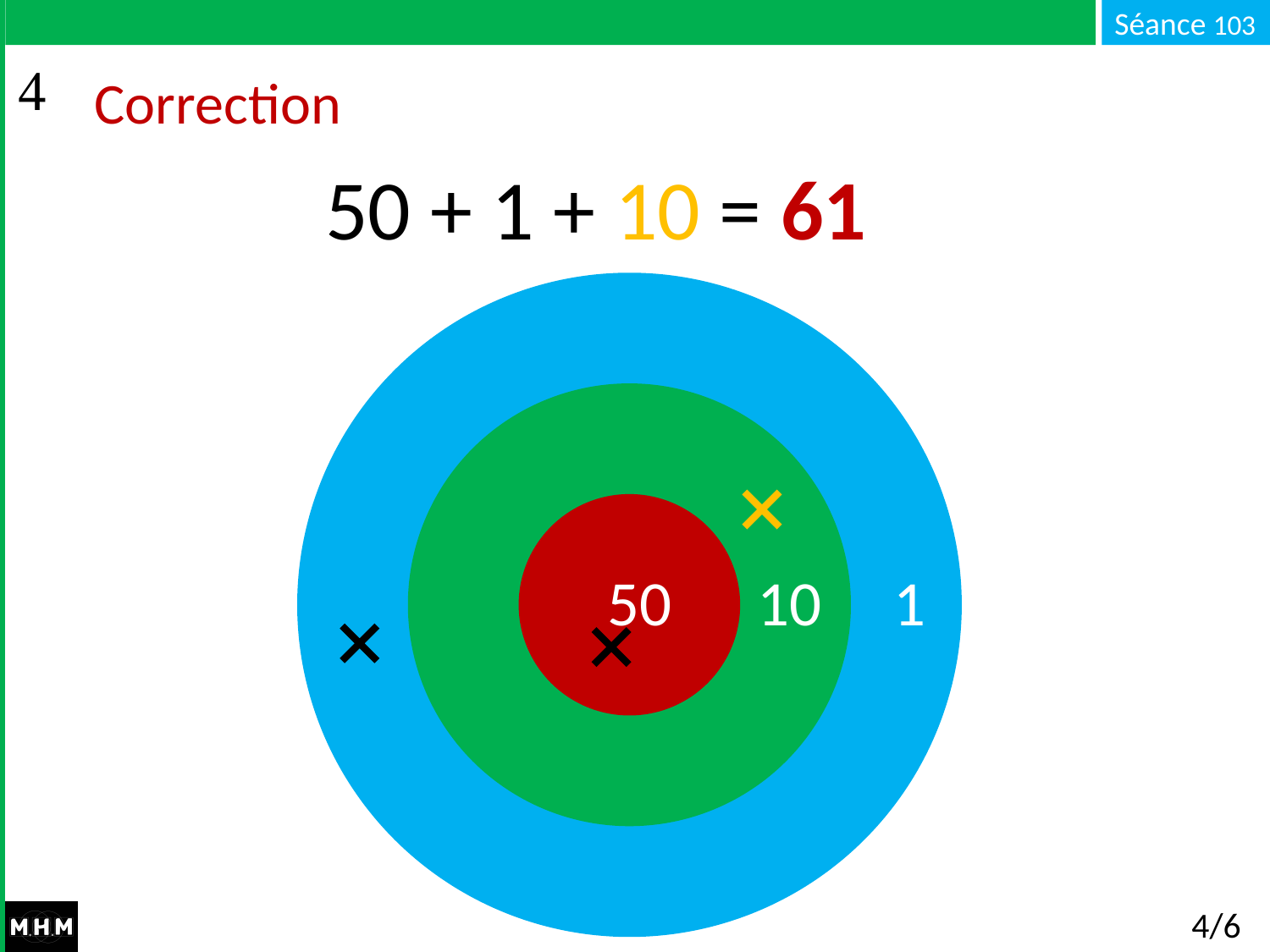

# Correction
50 + 1 + 10 = 61

50      10     1

4/6